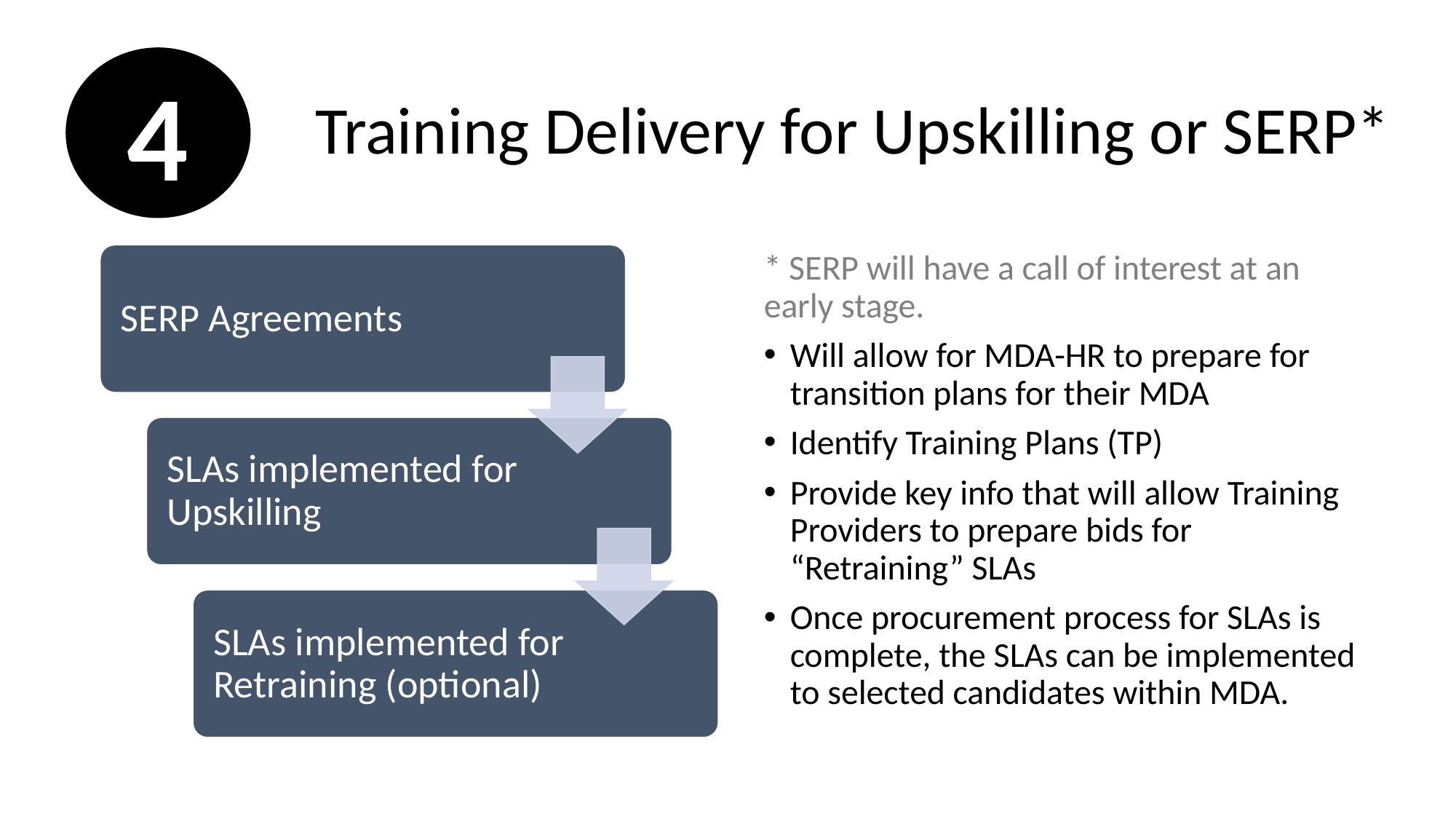

4
# Training Delivery for Upskilling or SERP*
* SERP will have a call of interest at an early stage.
Will allow for MDA-HR to prepare for transition plans for their MDA
Identify Training Plans (TP)
Provide key info that will allow Training Providers to prepare bids for “Retraining” SLAs
Once procurement process for SLAs is complete, the SLAs can be implemented to selected candidates within MDA.
SERP Agreements
SLAs implemented for Upskilling
SLAs implemented for Retraining (optional)